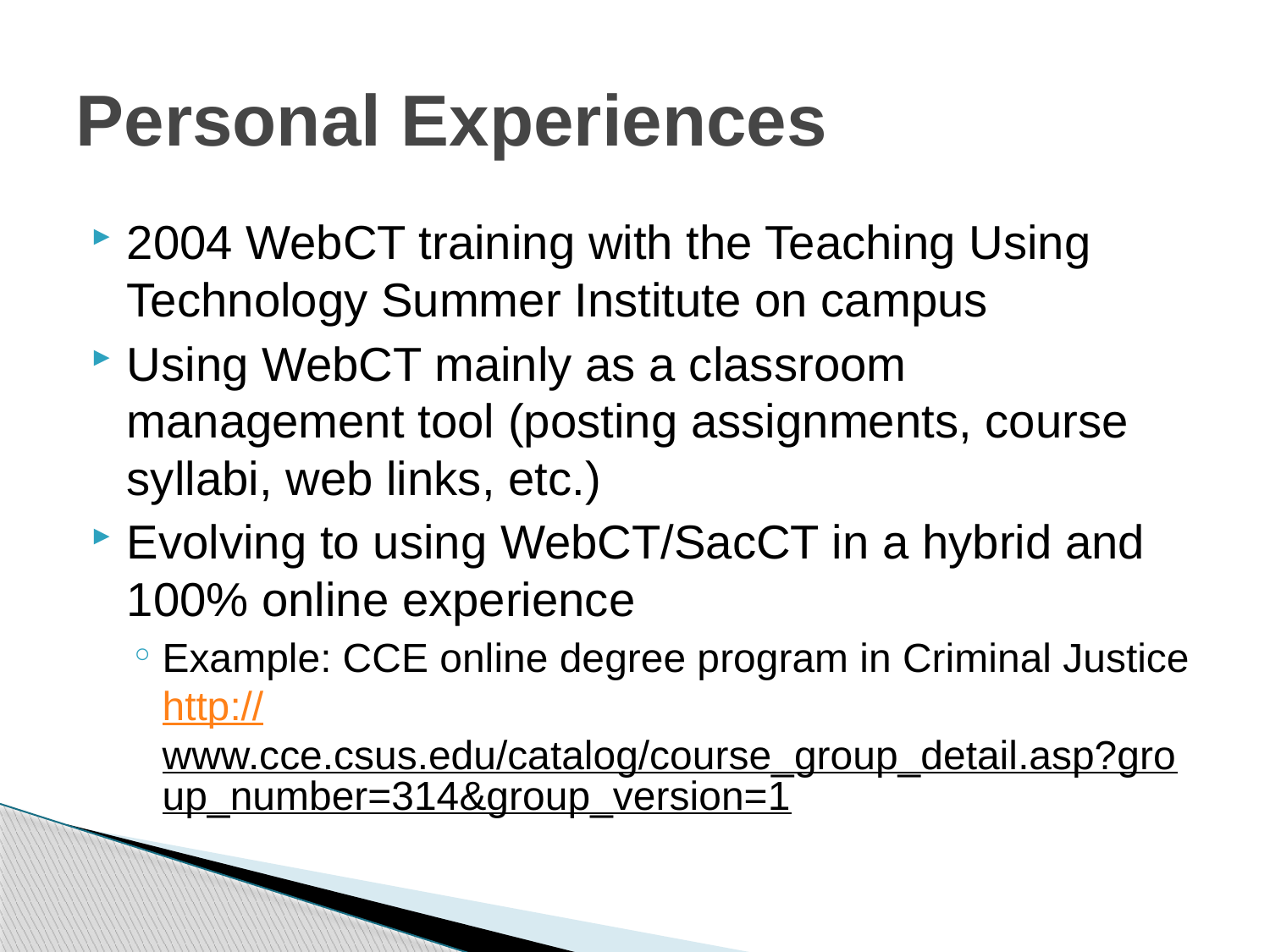

# Personal Experiences
2004 WebCT training with the Teaching Using Technology Summer Institute on campus
Using WebCT mainly as a classroom management tool (posting assignments, course syllabi, web links, etc.)
Evolving to using WebCT/SacCT in a hybrid and 100% online experience
Example: CCE online degree program in Criminal Justice http://www.cce.csus.edu/catalog/course_group_detail.asp?group_number=314&group_version=1